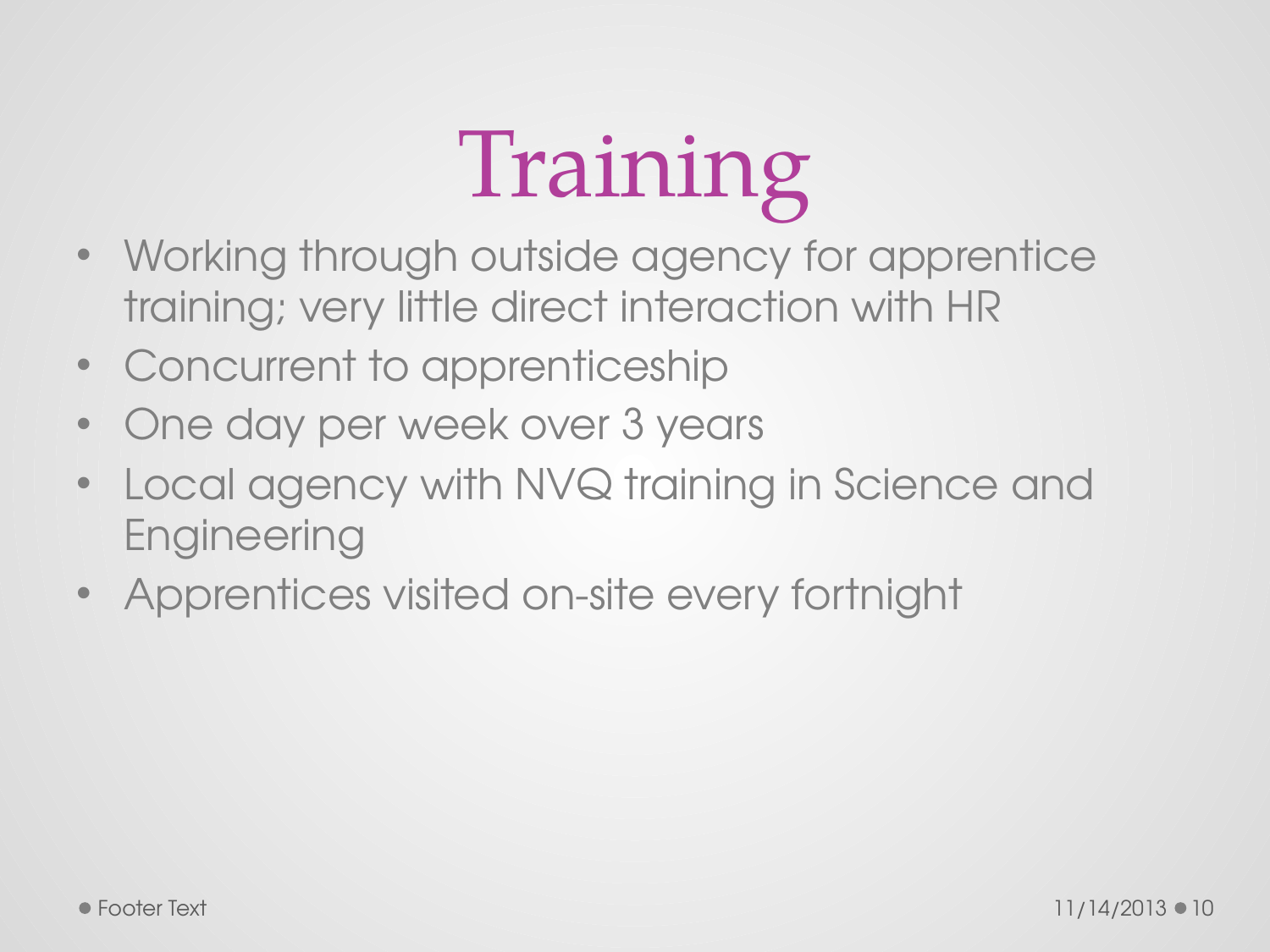

# Training
Working through outside agency for apprentice training; very little direct interaction with HR
Concurrent to apprenticeship
One day per week over 3 years
Local agency with NVQ training in Science and Engineering
Apprentices visited on-site every fortnight

Footer Text
11/14/2013
10